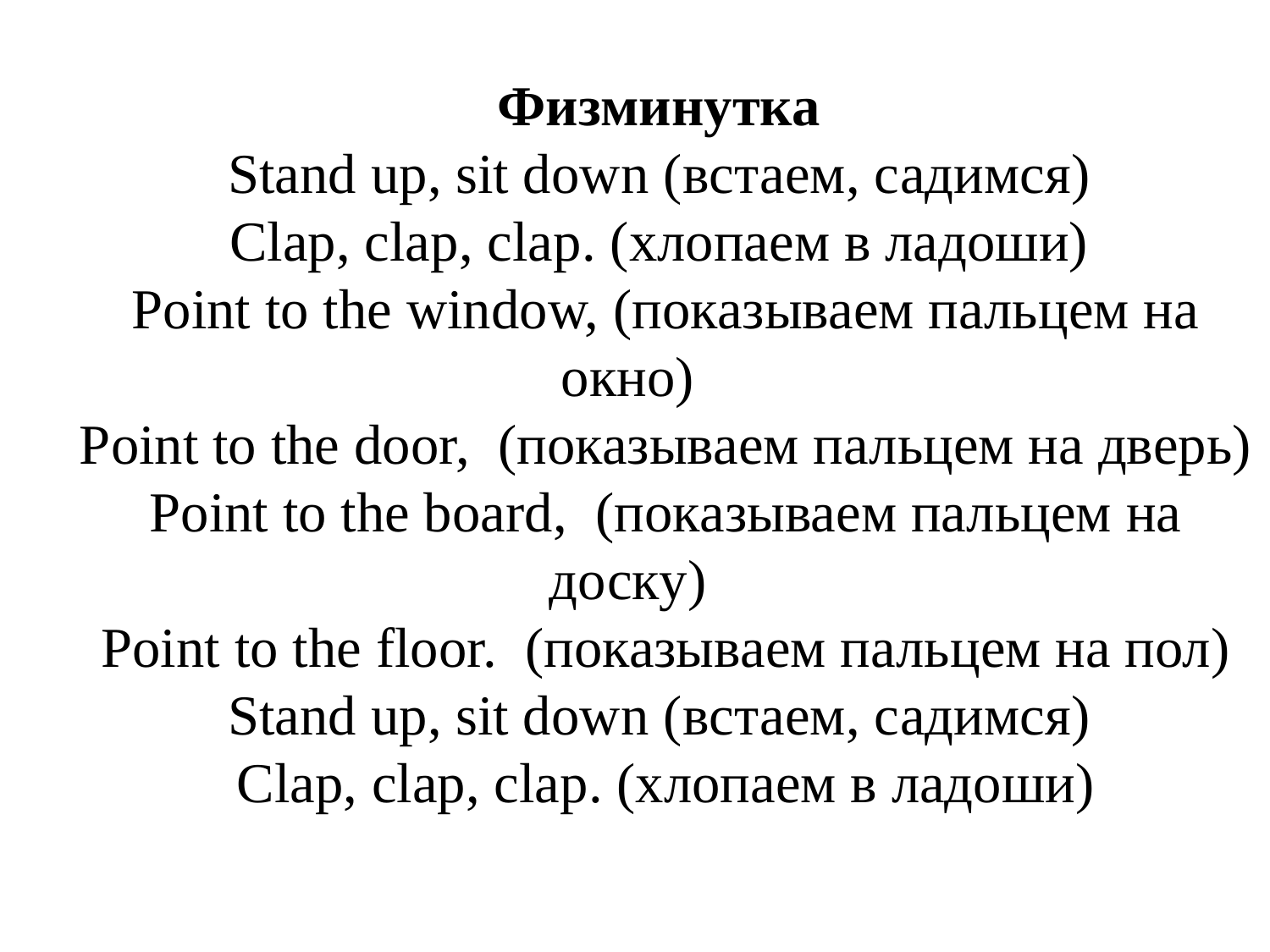

Физминутка
Stand up, sit down (встаем, садимся)
Clap, clap, clap. (хлопаем в ладоши)
Point to the window, (показываем пальцем на окно)
Point to the door,  (показываем пальцем на дверь)
Point to the board,  (показываем пальцем на доску)
Point to the floor.  (показываем пальцем на пол)
Stand up, sit down (встаем, садимся)
Clap, clap, clap. (хлопаем в ладоши)